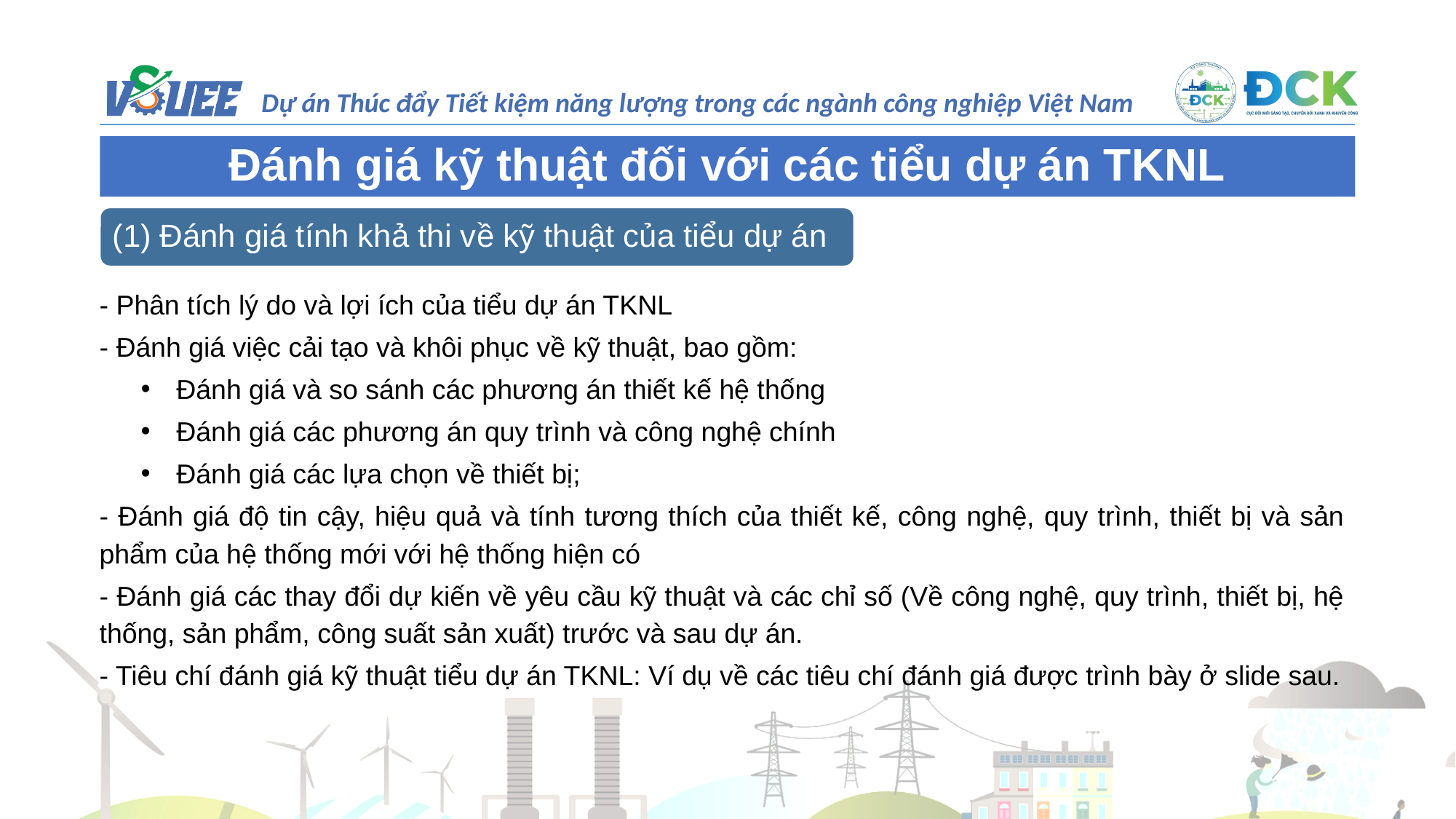

Đánh giá kỹ thuật đối với các tiểu dự án TKNL

(1) Đánh giá tính khả thi về kỹ thuật của tiểu dự án
- Phân tích lý do và lợi ích của tiểu dự án TKNL
- Đánh giá việc cải tạo và khôi phục về kỹ thuật, bao gồm:
Đánh giá và so sánh các phương án thiết kế hệ thống
Đánh giá các phương án quy trình và công nghệ chính
Đánh giá các lựa chọn về thiết bị;
- Đánh giá độ tin cậy, hiệu quả và tính tương thích của thiết kế, công nghệ, quy trình, thiết bị và sản phẩm của hệ thống mới với hệ thống hiện có
- Đánh giá các thay đổi dự kiến về yêu cầu kỹ thuật và các chỉ số (Về công nghệ, quy trình, thiết bị, hệ thống, sản phẩm, công suất sản xuất) trước và sau dự án.
- Tiêu chí đánh giá kỹ thuật tiểu dự án TKNL: Ví dụ về các tiêu chí đánh giá được trình bày ở slide sau.